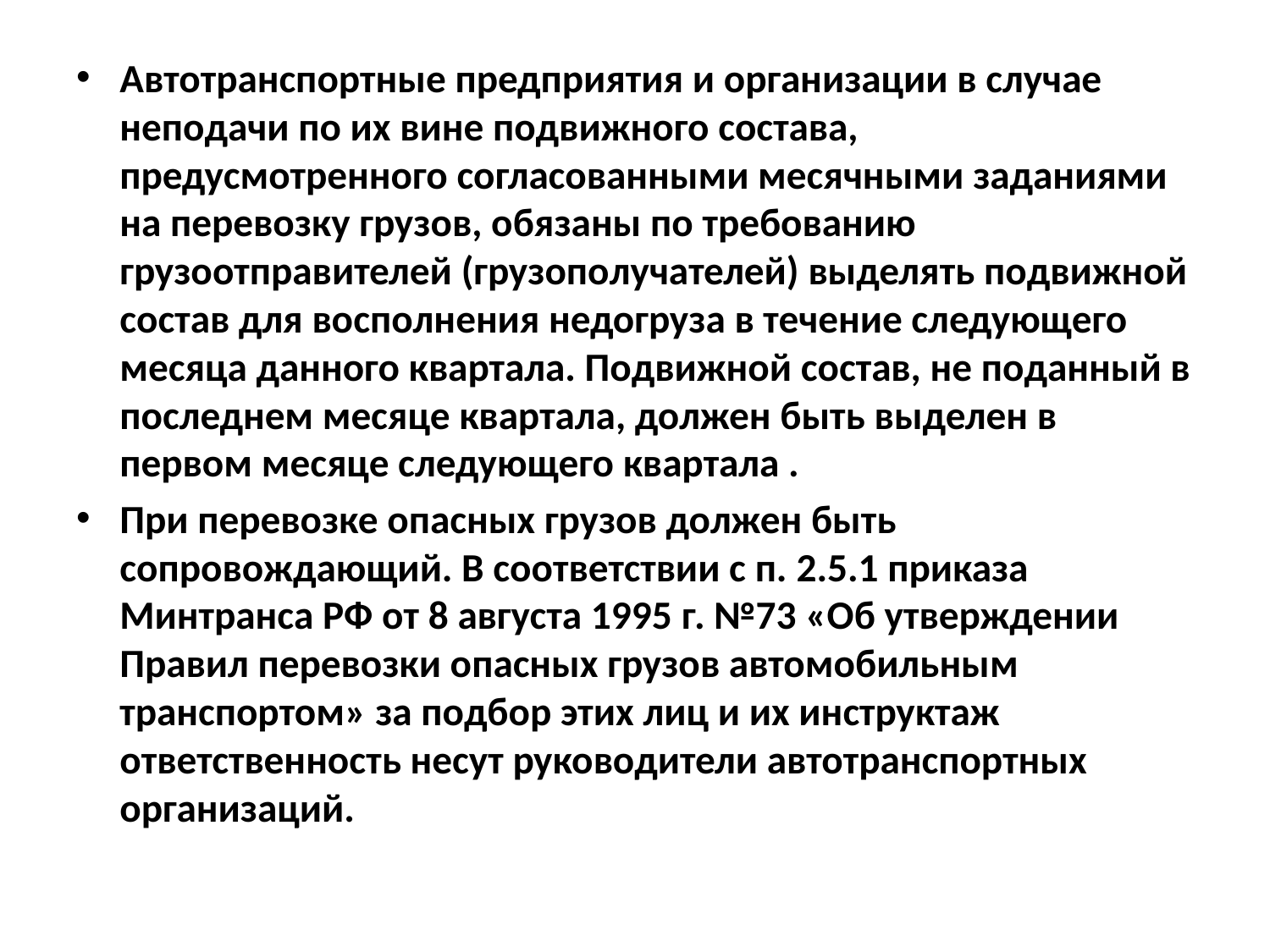

Автотранспортные предприятия и организации в случае неподачи по их вине подвижного состава, предусмотренного согласованными месячными заданиями на перевозку грузов, обязаны по требованию грузоотправителей (грузополучателей) выделять подвижной состав для восполнения недогруза в течение следующего месяца данного квартала. Подвижной состав, не поданный в последнем месяце квартала, должен быть выделен в первом месяце следующего квартала .
При перевозке опасных грузов должен быть сопровождающий. В соответствии с п. 2.5.1 приказа Минтранса РФ от 8 августа 1995 г. №73 «Об утверждении Правил перевозки опасных грузов автомобильным транспортом» за подбор этих лиц и их инструктаж ответственность несут руководители автотранспортных организаций.